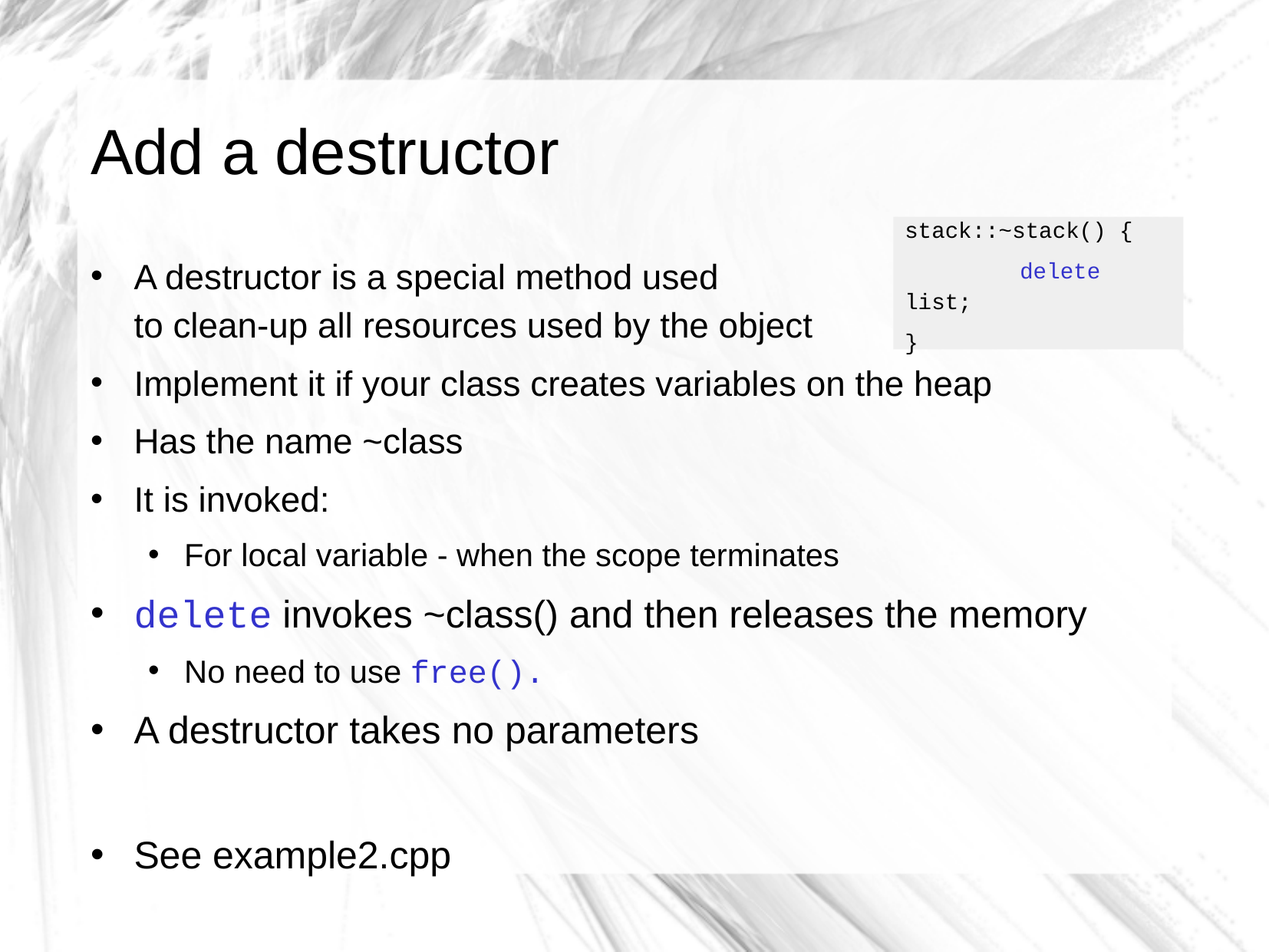

# Add a destructor
stack::~stack() {
	delete list;
}
A destructor is a special method used
to clean-up all resources used by the object
Implement it if your class creates variables on the heap
Has the name ~class
It is invoked:
For local variable - when the scope terminates
delete invokes ~class() and then releases the memory
No need to use free().
A destructor takes no parameters

See example2.cpp